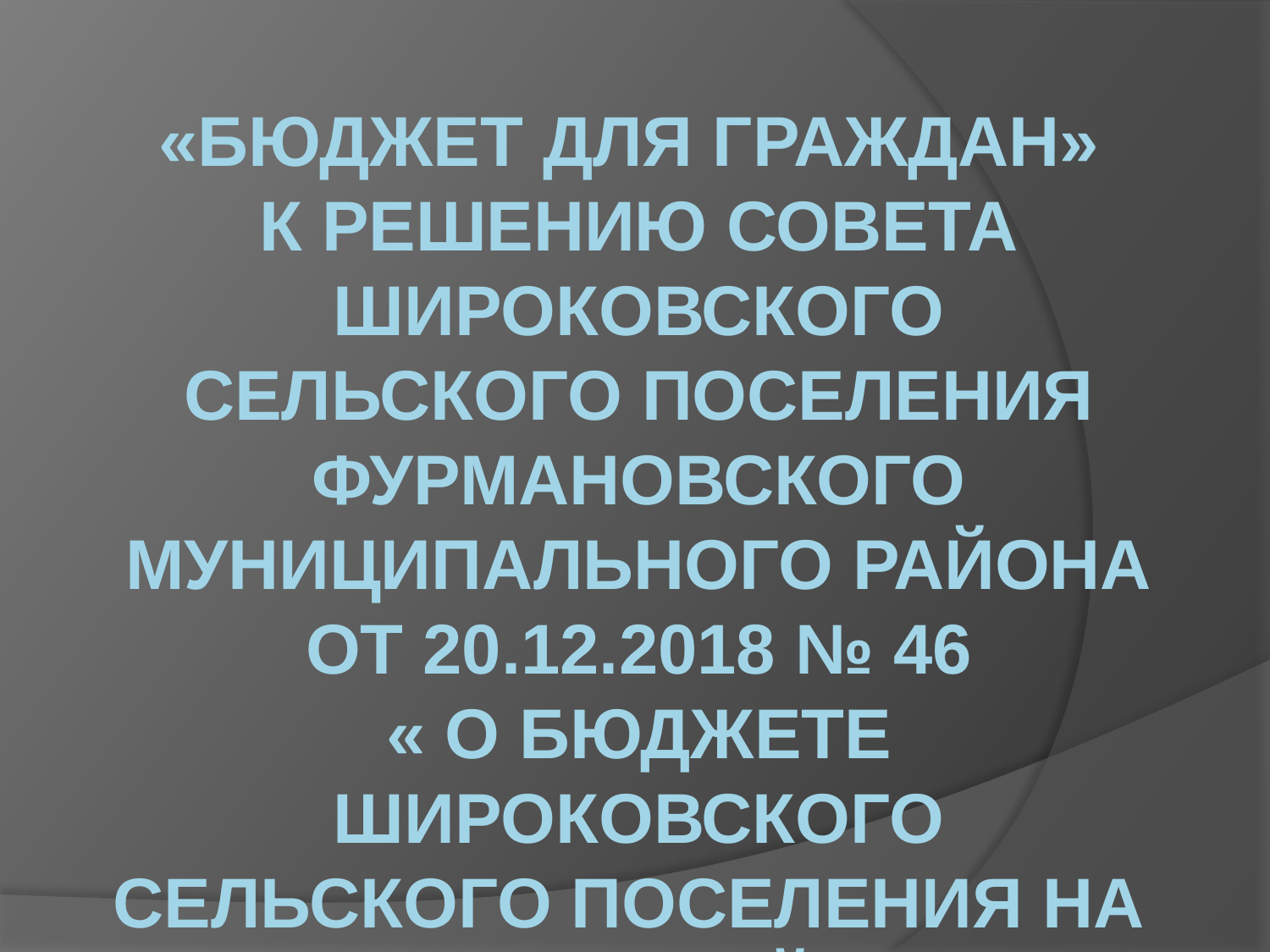

# «Бюджет для граждан» к решению совета широковского сельского поселения Фурмановского муниципального района от 20.12.2018 № 46 « О бюджете широковского сельского поселения на  2019 и плановый период 2020 и 2021 года»